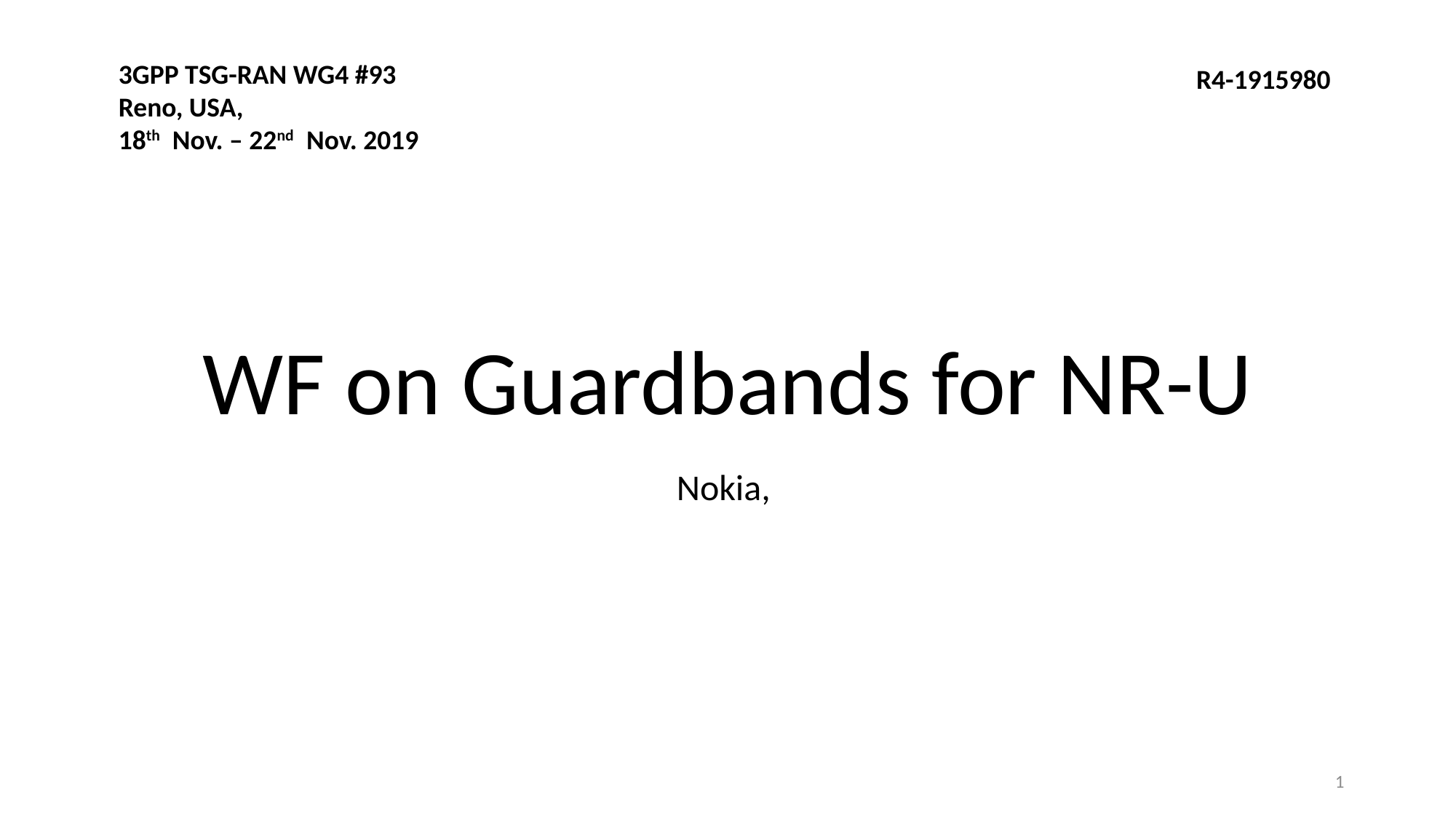

3GPP TSG-RAN WG4 #93
Reno, USA,
18th  Nov. – 22nd  Nov. 2019
R4-1915980
# WF on Guardbands for NR-U
Nokia,
1